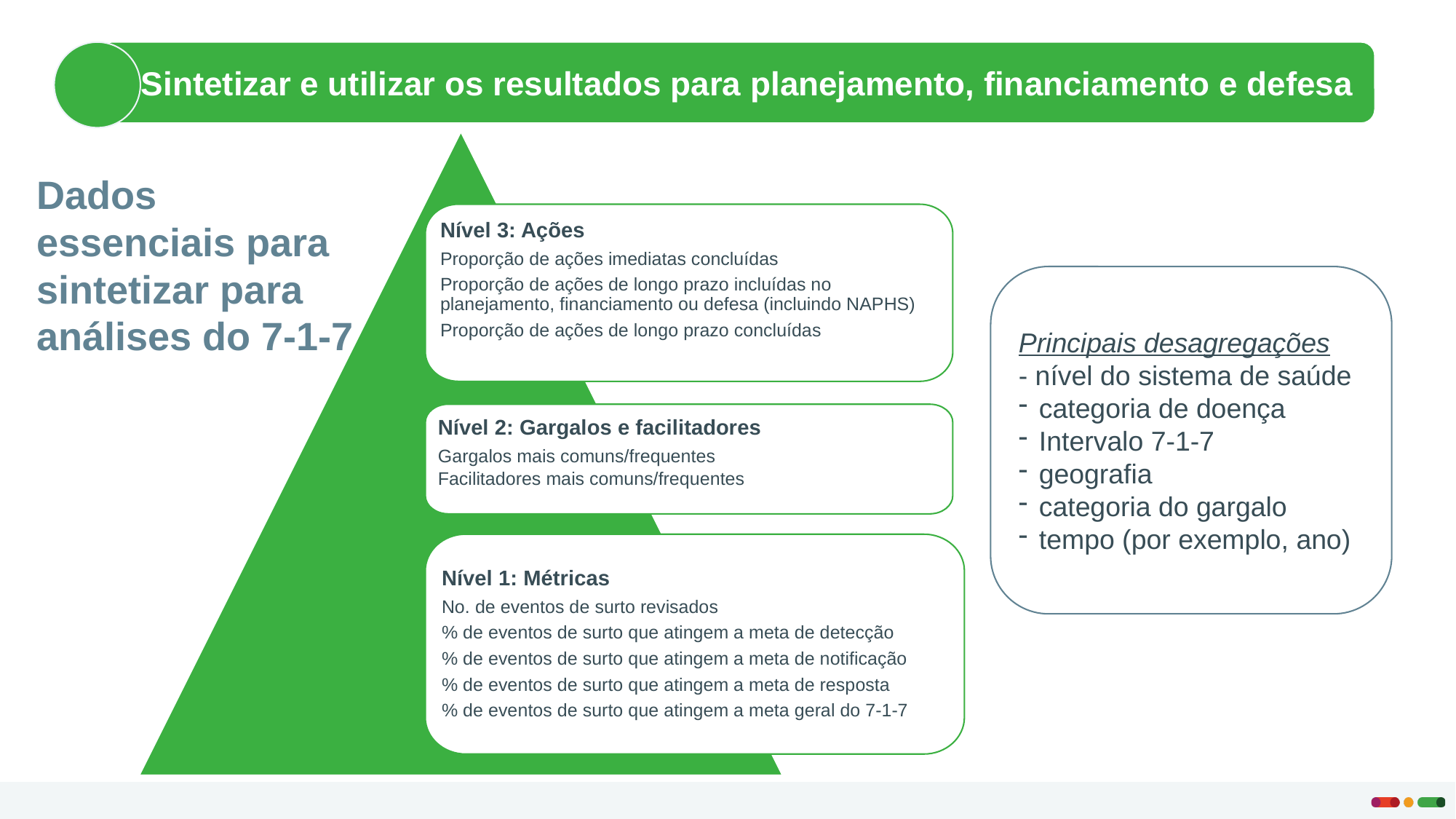

Sintetizar e utilizar os resultados para planejamento, financiamento e defesa

Dados essenciais para sintetizar para análises do 7-1-7
Nível 3: Ações
Proporção de ações imediatas concluídas
Proporção de ações de longo prazo incluídas no planejamento, financiamento ou defesa (incluindo NAPHS)
Proporção de ações de longo prazo concluídas
Principais desagregações
- nível do sistema de saúde
categoria de doença
Intervalo 7-1-7
geografia
categoria do gargalo
tempo (por exemplo, ano)
Nível 2: Gargalos e facilitadores
Gargalos mais comuns/frequentes
Facilitadores mais comuns/frequentes
Nível 1: Métricas
No. de eventos de surto revisados
% de eventos de surto que atingem a meta de detecção
% de eventos de surto que atingem a meta de notificação
% de eventos de surto que atingem a meta de resposta
% de eventos de surto que atingem a meta geral do 7-1-7